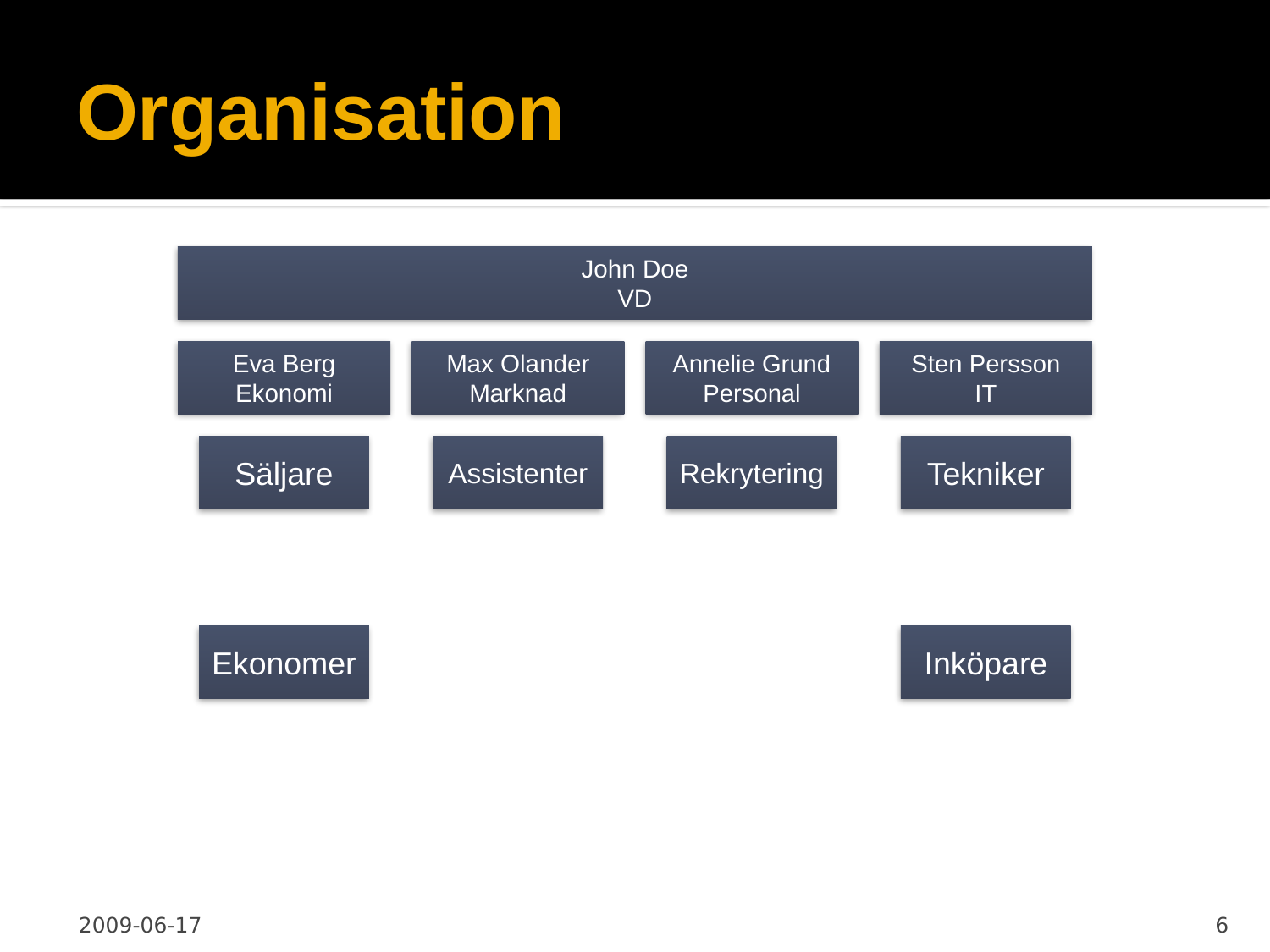

# Organisation
John Doe
VD
Eva Berg
Ekonomi
Annelie Grund
Personal
Sten Persson
IT
Tekniker
Inköpare
Säljare
Ekonomer
Rekrytering
Max Olander
Marknad
Assistenter
2009-06-17
6